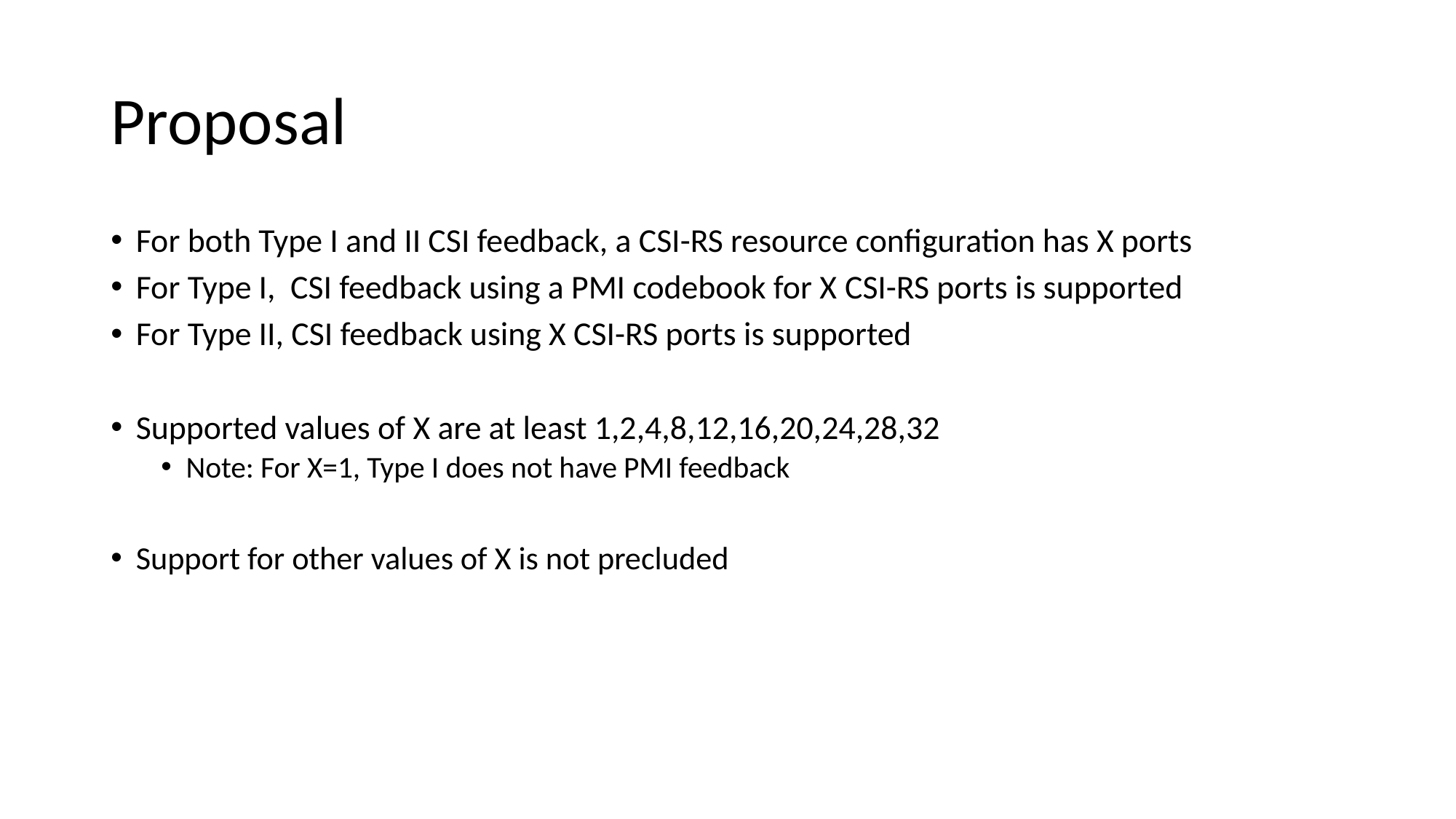

# Proposal
For both Type I and II CSI feedback, a CSI-RS resource configuration has X ports
For Type I,  CSI feedback using a PMI codebook for X CSI-RS ports is supported
For Type II, CSI feedback using X CSI-RS ports is supported

Supported values of X are at least 1,2,4,8,12,16,20,24,28,32
Note: For X=1, Type I does not have PMI feedback

Support for other values of X is not precluded